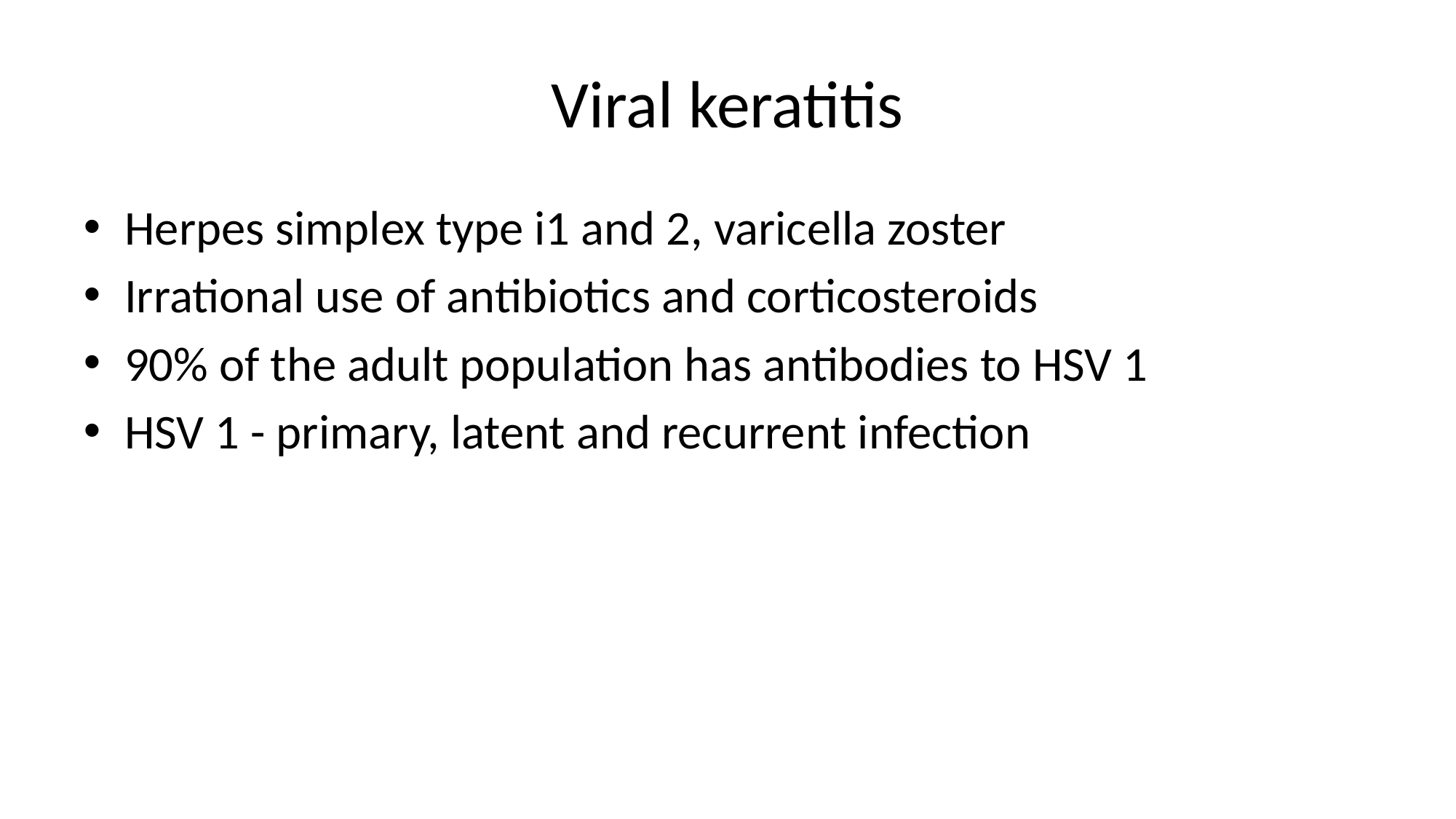

# Viral keratitis
Herpes simplex type i1 and 2, varicella zoster
Irrational use of antibiotics and corticosteroids
90% of the adult population has antibodies to HSV 1
HSV 1 - primary, latent and recurrent infection